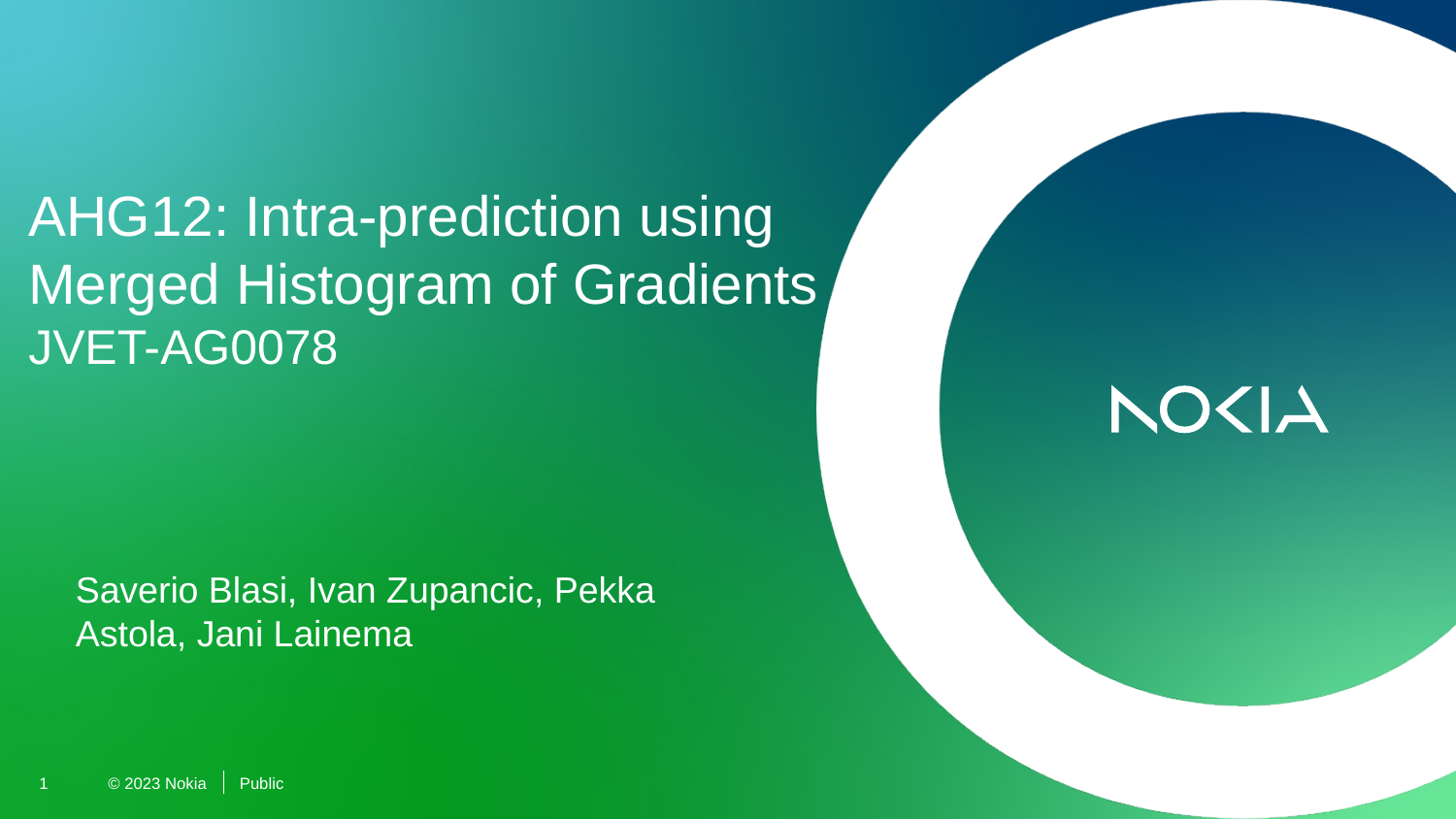

# AHG12: Intra-prediction using Merged Histogram of Gradients JVET-AG0078
Saverio Blasi, Ivan Zupancic, Pekka Astola, Jani Lainema
Public